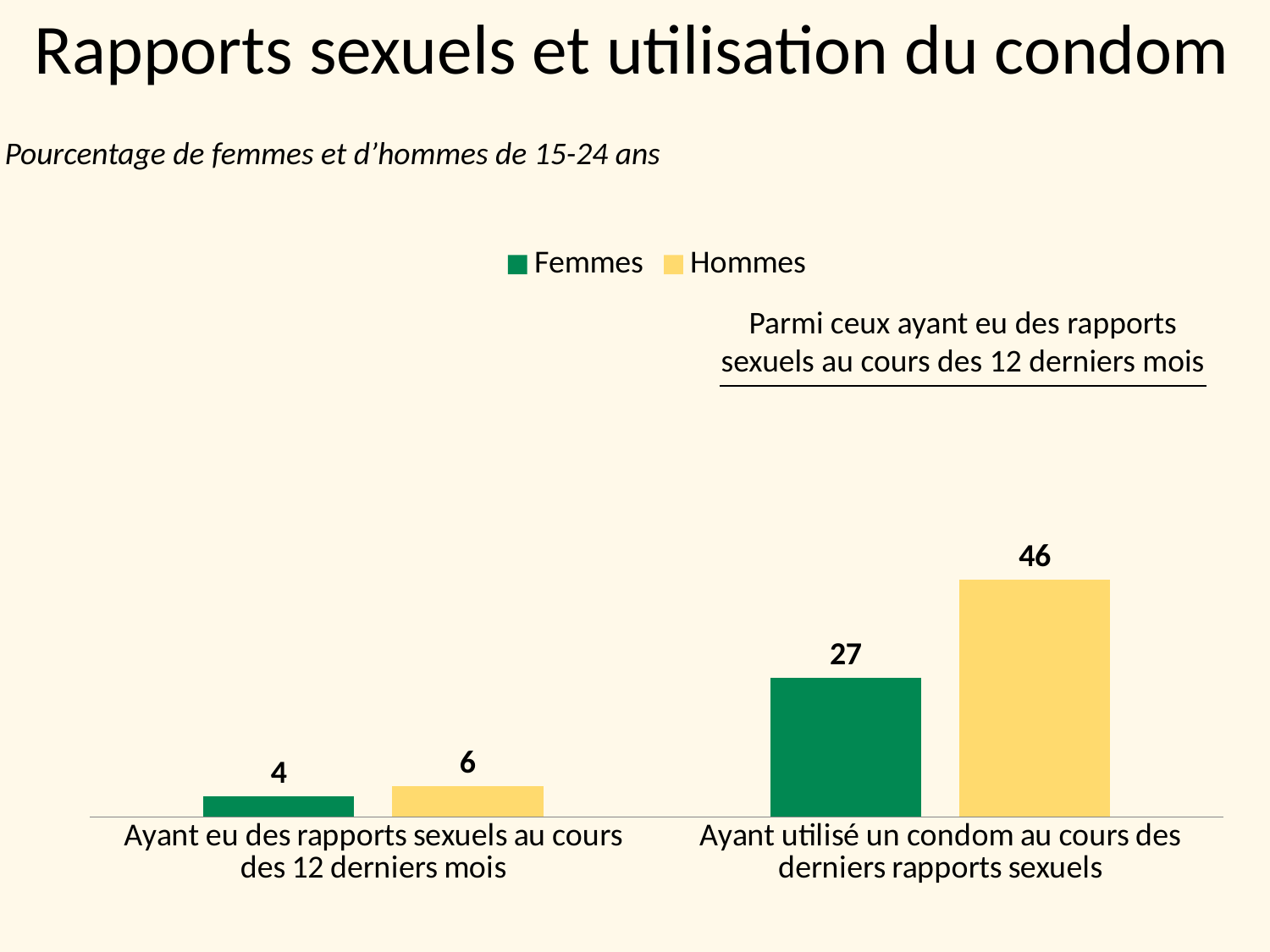

Rapports sexuels et utilisation du condom
Pourcentage de femmes et d’hommes de 15-24 ans

### Chart

| Category | Femmes | Hommes |
|---|---|---|
| Ayant eu des rapports sexuels au cours des 12 derniers mois | 4.0 | 6.0 |
| Ayant utilisé un condom au cours des derniers rapports sexuels | 27.0 | 46.0 |
Parmi ceux ayant eu des rapports sexuels au cours des 12 derniers mois